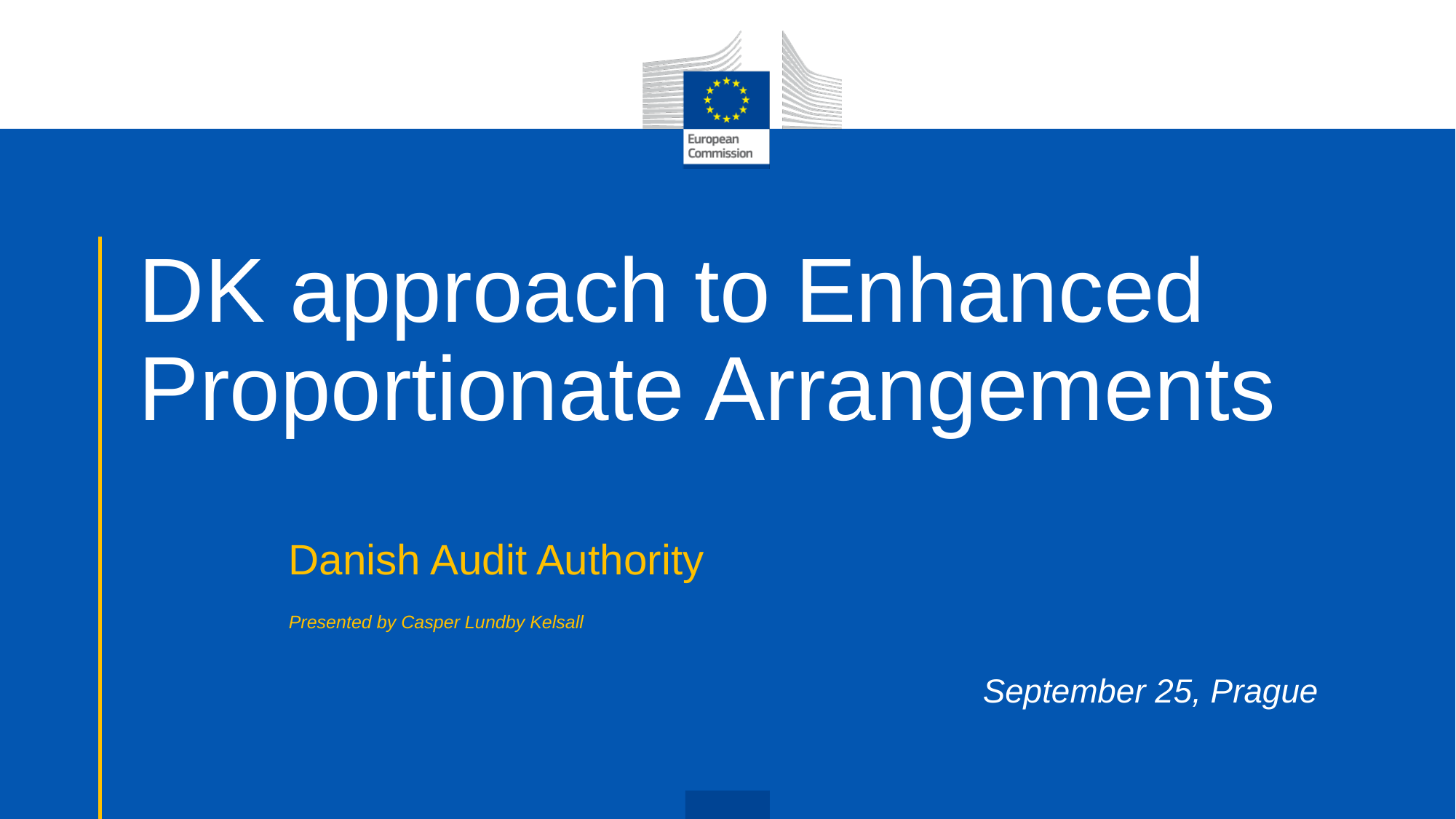

# DK approach to Enhanced Proportionate Arrangements
Danish Audit Authority
Presented by Casper Lundby Kelsall
September 25, Prague